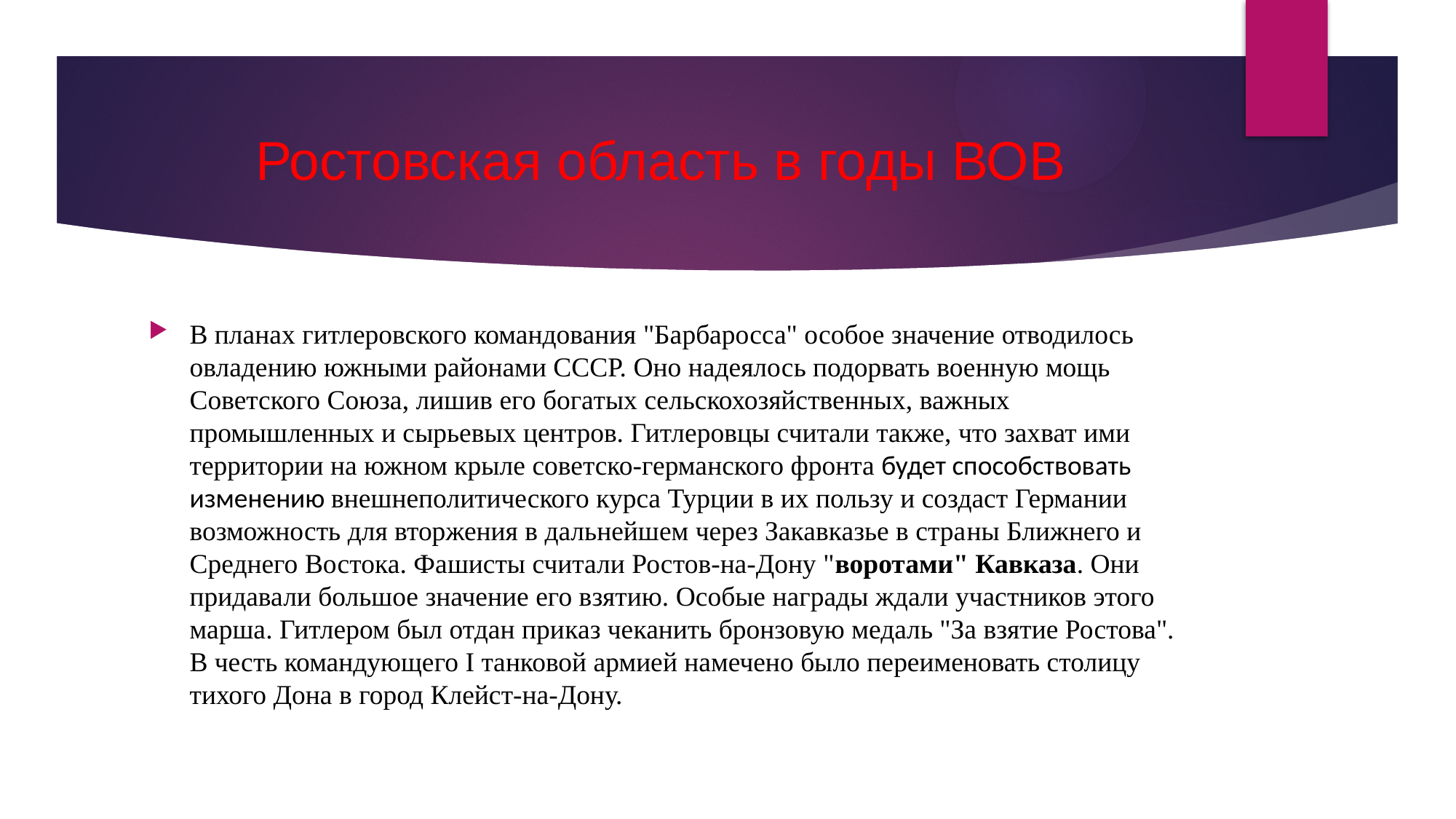

# Ростовская область в годы ВОВ
В планах гитлеровского командования "Барбаросса" особое значение отводилось овладению южными районами СССР. Оно надеялось подорвать военную мощь Советского Союза, лишив его бога­тых сельскохозяйственных, важных промышленных и сырьевых центров. Гитлеровцы считали также, что захват ими территории на южном крыле советско-германского фронта будет способствовать изменению внешнеполитического курса Турции в их пользу и создаст Германии возможность для вторжения в дальнейшем через Закавказье в стра­ны Ближнего и Среднего Востока. Фашисты считали Ростов-на-Дону "ворота­ми" Кавказа. Они придавали большое значение его взятию. Особые награды ждали участников этого марша. Гитлером был отдан при­каз чеканить бронзовую медаль "За взятие Ростова". В честь командующего I танковой армией намечено было переименовать столицу тихого Дона в город Клейст-на-Дону.